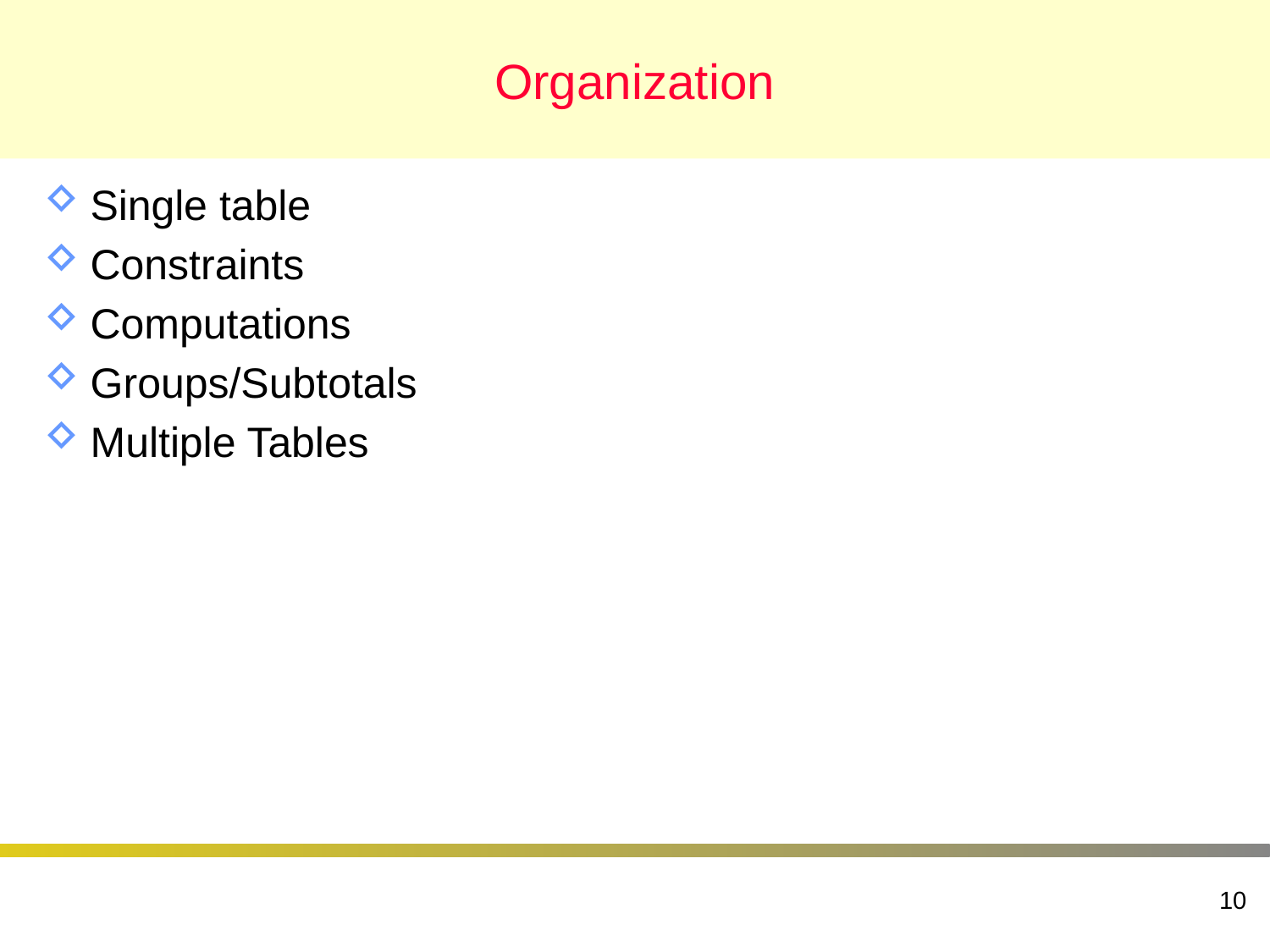

# Organization
Single table
Constraints
Computations
Groups/Subtotals
Multiple Tables
10